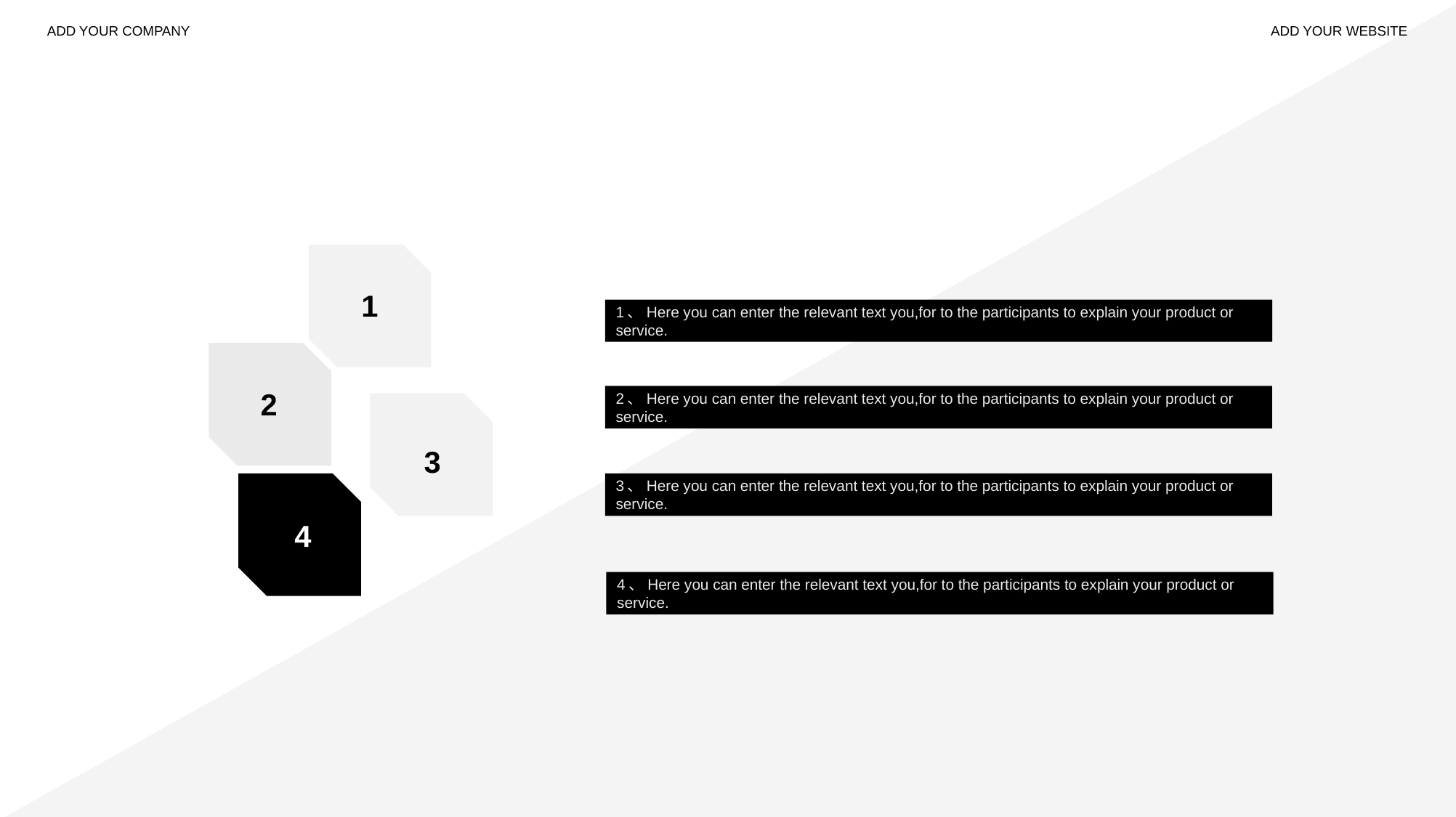

ADD YOUR COMPANY
ADD YOUR WEBSITE

1
1、Here you can enter the relevant text you,for to the participants to explain your product or service.

2
2、Here you can enter the relevant text you,for to the participants to explain your product or service.

3

3、Here you can enter the relevant text you,for to the participants to explain your product or service.
4
4、Here you can enter the relevant text you,for to the participants to explain your product or service.